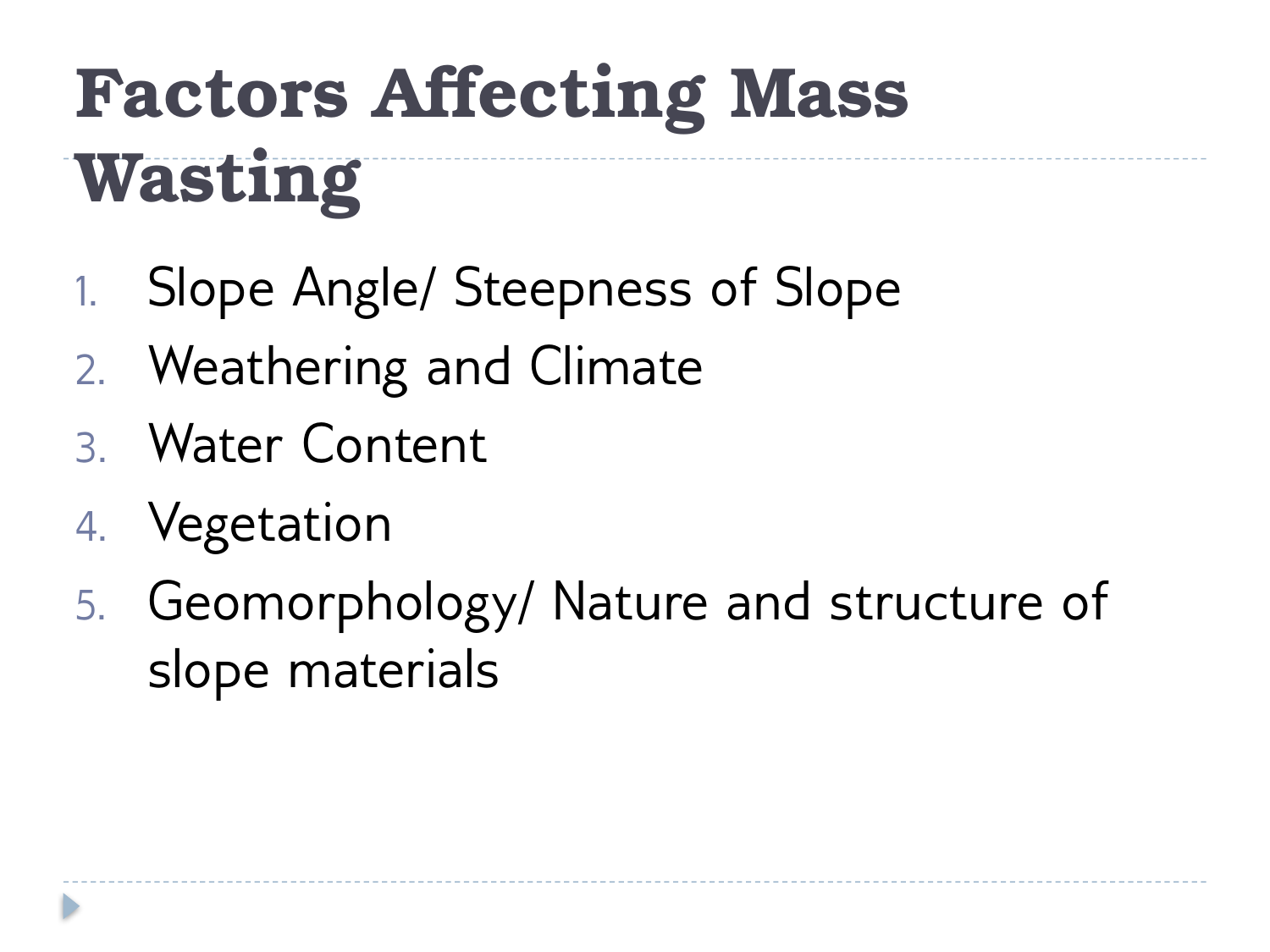

# Factors Affecting Mass Wasting
Slope Angle/ Steepness of Slope
Weathering and Climate
Water Content
Vegetation
Geomorphology/ Nature and structure of slope materials